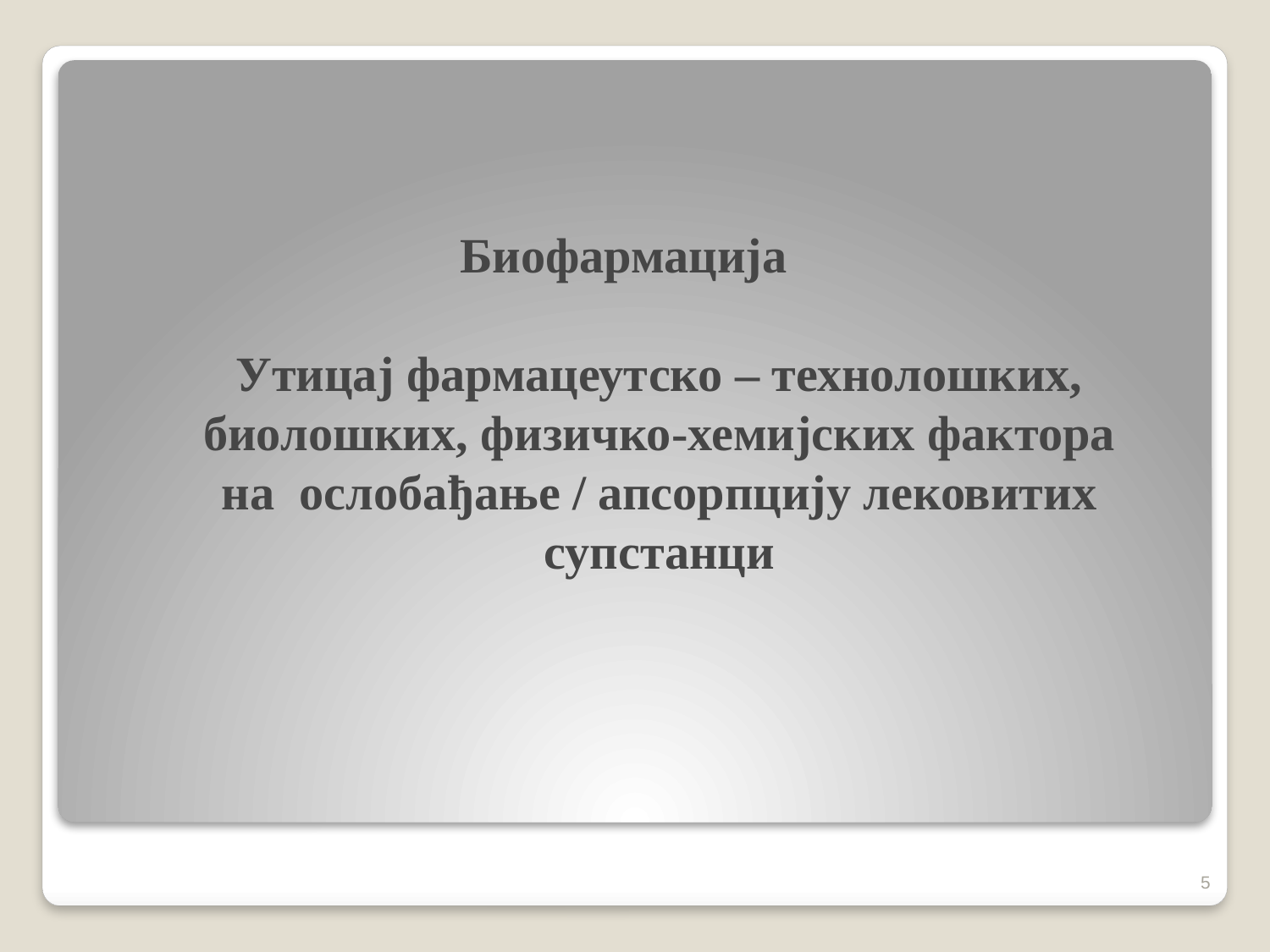

# Биофармација Утицај фармацеутско – технолошких, биолошких, физичко-хемијских фактора на  ослобађање / апсорпцију лековитих супстанци
5